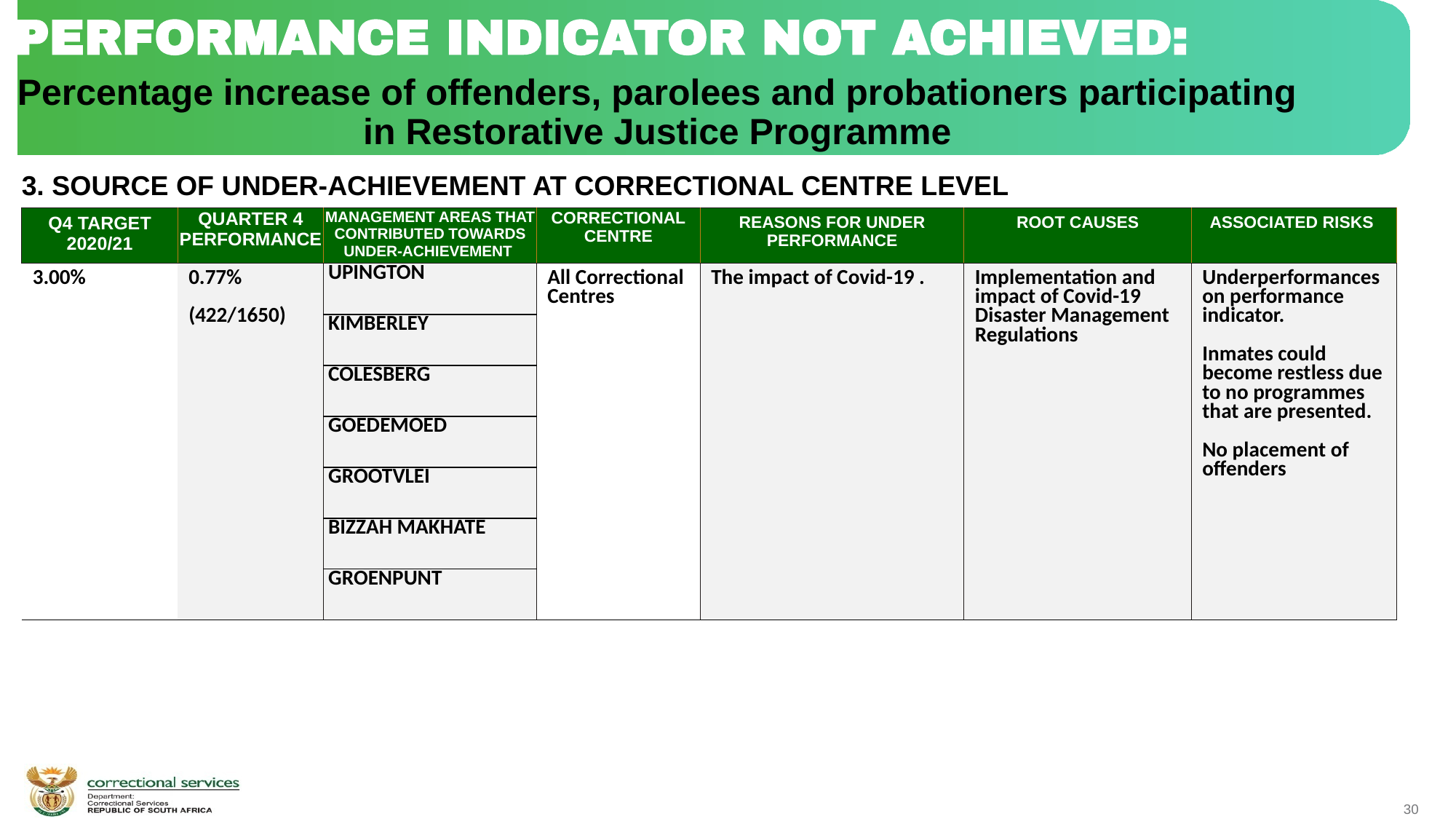

PERFORMANCE INDICATOR NOT ACHIEVED:
Percentage increase of offenders, parolees and probationers participating in Restorative Justice Programme
     3. SOURCE OF UNDER-ACHIEVEMENT AT CORRECTIONAL CENTRE LEVEL
| Q4 TARGET 2020/21 | QUARTER 4 PERFORMANCE | MANAGEMENT AREAS THAT CONTRIBUTED TOWARDS UNDER-ACHIEVEMENT | CORRECTIONAL CENTRE | REASONS FOR UNDER PERFORMANCE | ROOT CAUSES | ASSOCIATED RISKS |
| --- | --- | --- | --- | --- | --- | --- |
| 3.00% | 0.77% (422/1650) | UPINGTON | All Correctional Centres | The impact of Covid-19 . | Implementation and impact of Covid-19 Disaster Management Regulations | Underperformances on performance indicator. Inmates could become restless due to no programmes that are presented. No placement of offenders |
|  |  | KIMBERLEY |  |  |  |  |
|  |  | COLESBERG |  |  |  |  |
|  |  | GOEDEMOED |  |  |  |  |
|  |  | GROOTVLEI |  |  |  |  |
|  |  | BIZZAH MAKHATE |  |  |  |  |
|  |  | GROENPUNT |  |  |  |  |